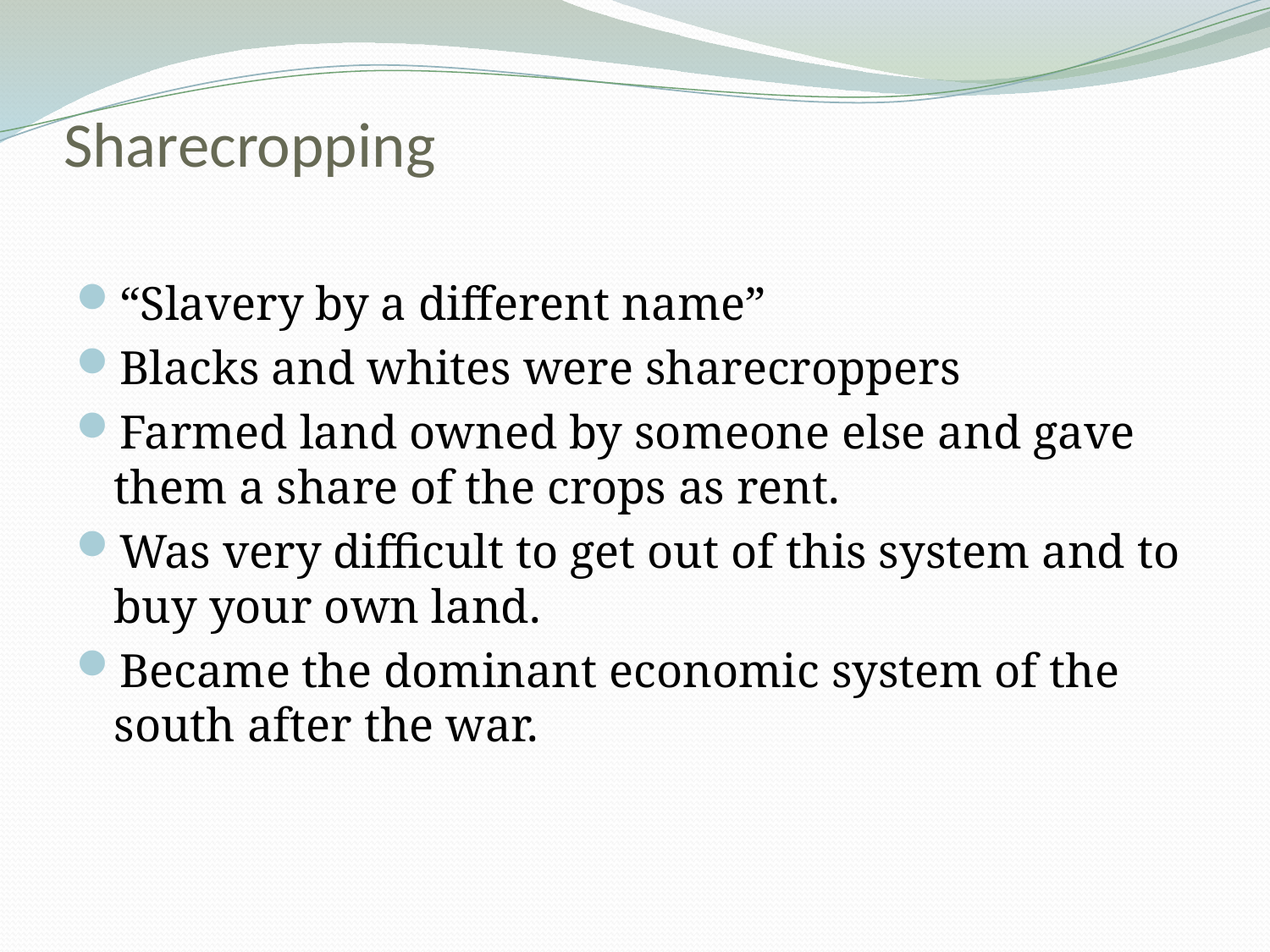

# Sharecropping
“Slavery by a different name”
Blacks and whites were sharecroppers
Farmed land owned by someone else and gave them a share of the crops as rent.
Was very difficult to get out of this system and to buy your own land.
Became the dominant economic system of the south after the war.